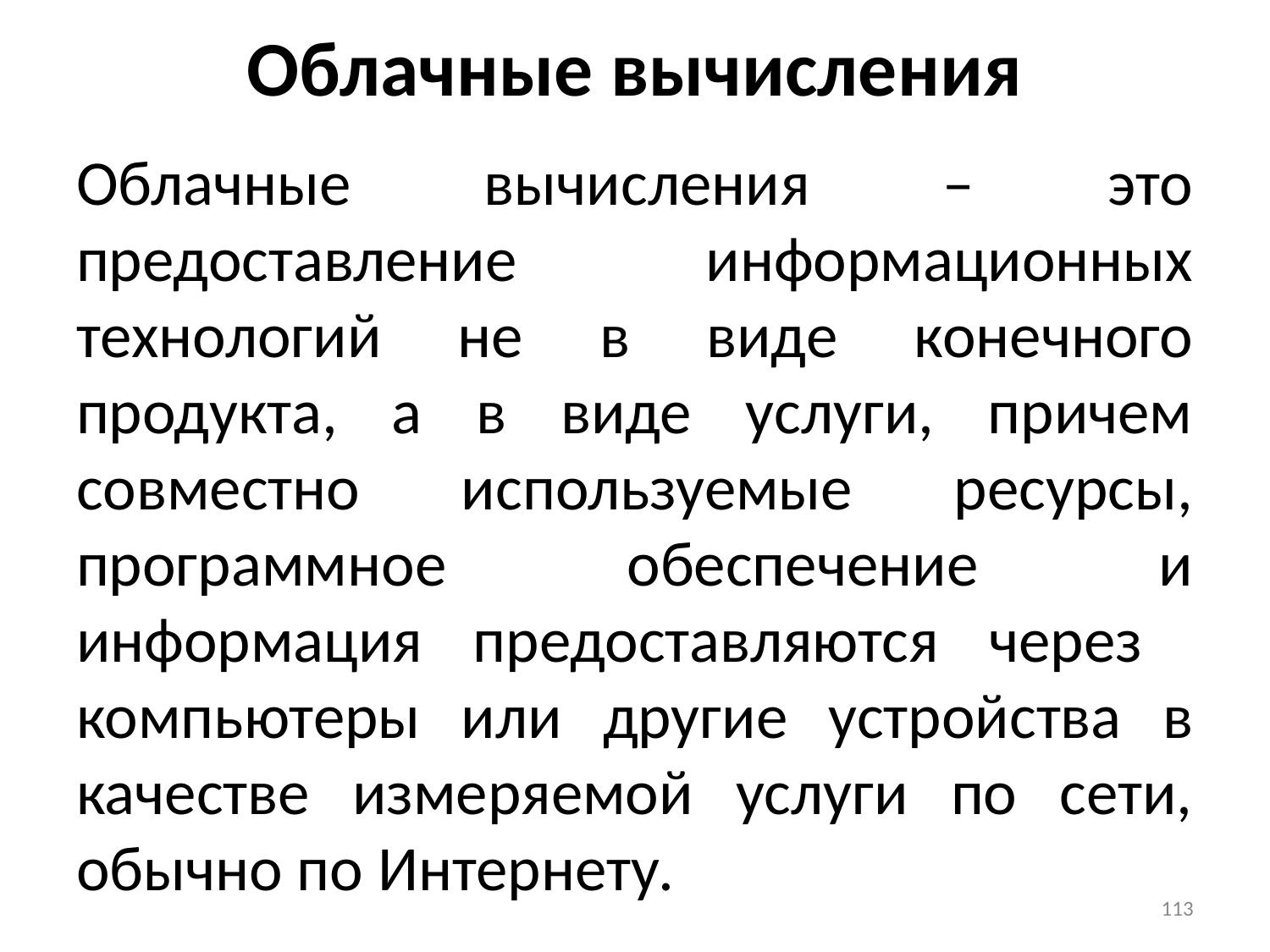

# Облачные вычисления
Облачные вычисления – это предоставление информационных технологий не в виде конечного продукта, а в виде услуги, причем совместно используемые ресурсы, программное обеспечение и информация предоставляются через  компьютеры или другие устройства в качестве измеряемой услуги по сети, обычно по Интернету.
113